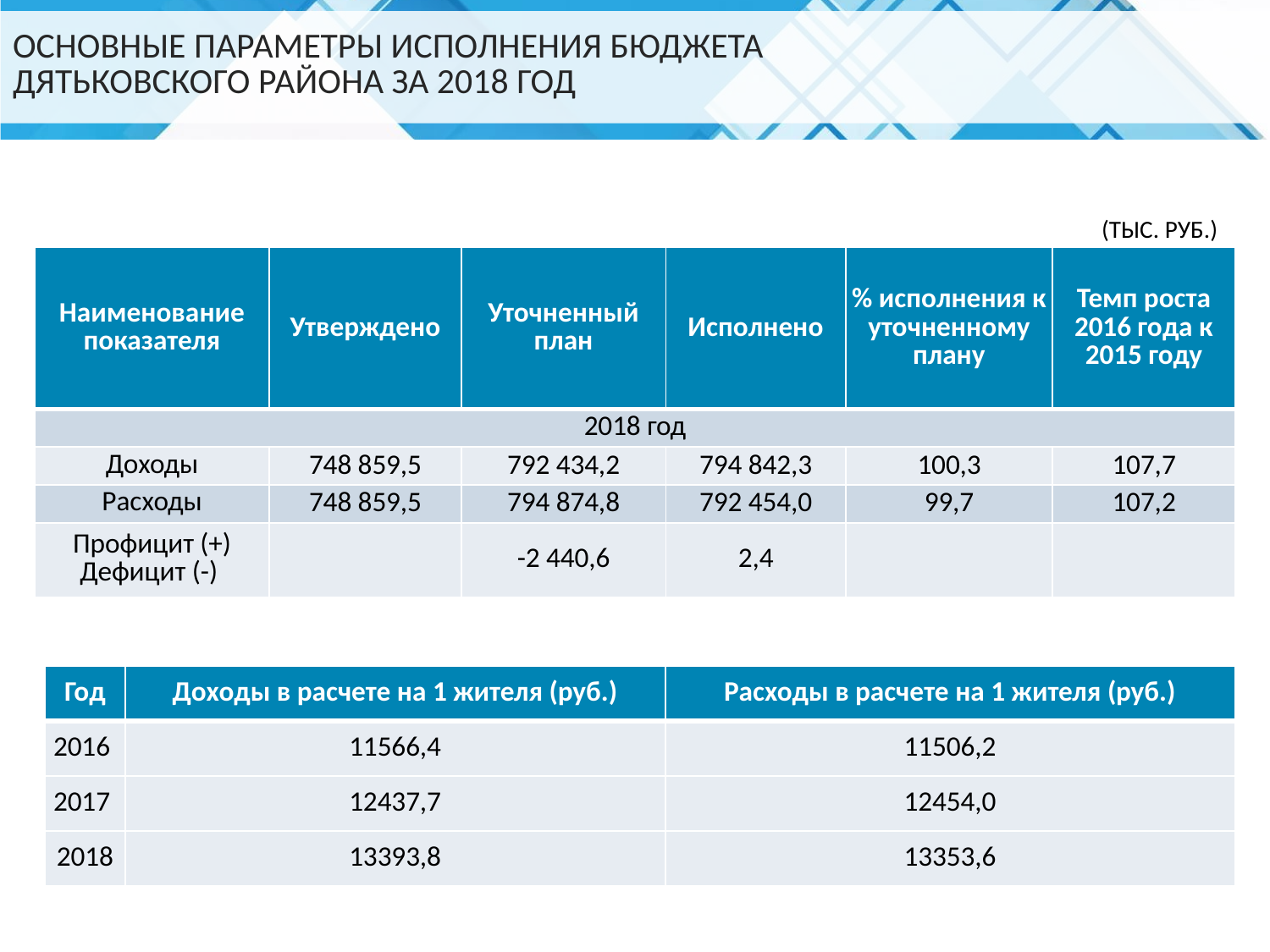

# ОСНОВНЫЕ ПАРАМЕТРЫ ИСПОЛНЕНИЯ БЮДЖЕТА ДЯТЬКОВСКОГО РАЙОНА ЗА 2018 ГОД
(ТЫС. РУБ.)
| Наименование показателя | Утверждено | Уточненный план | Исполнено | % исполнения к уточненному плану | Темп роста 2016 года к 2015 году |
| --- | --- | --- | --- | --- | --- |
| 2018 год |  |  |  |  |  |
| Доходы | 748 859,5 | 792 434,2 | 794 842,3 | 100,3 | 107,7 |
| Расходы | 748 859,5 | 794 874,8 | 792 454,0 | 99,7 | 107,2 |
| Профицит (+) Дефицит (-) |  | -2 440,6 | 2,4 |  |  |
| Год | Доходы в расчете на 1 жителя (руб.) | Расходы в расчете на 1 жителя (руб.) |
| --- | --- | --- |
| 2016 | 11566,4 | 11506,2 |
| 2017 | 12437,7 | 12454,0 |
| 2018 | 13393,8 | 13353,6 |